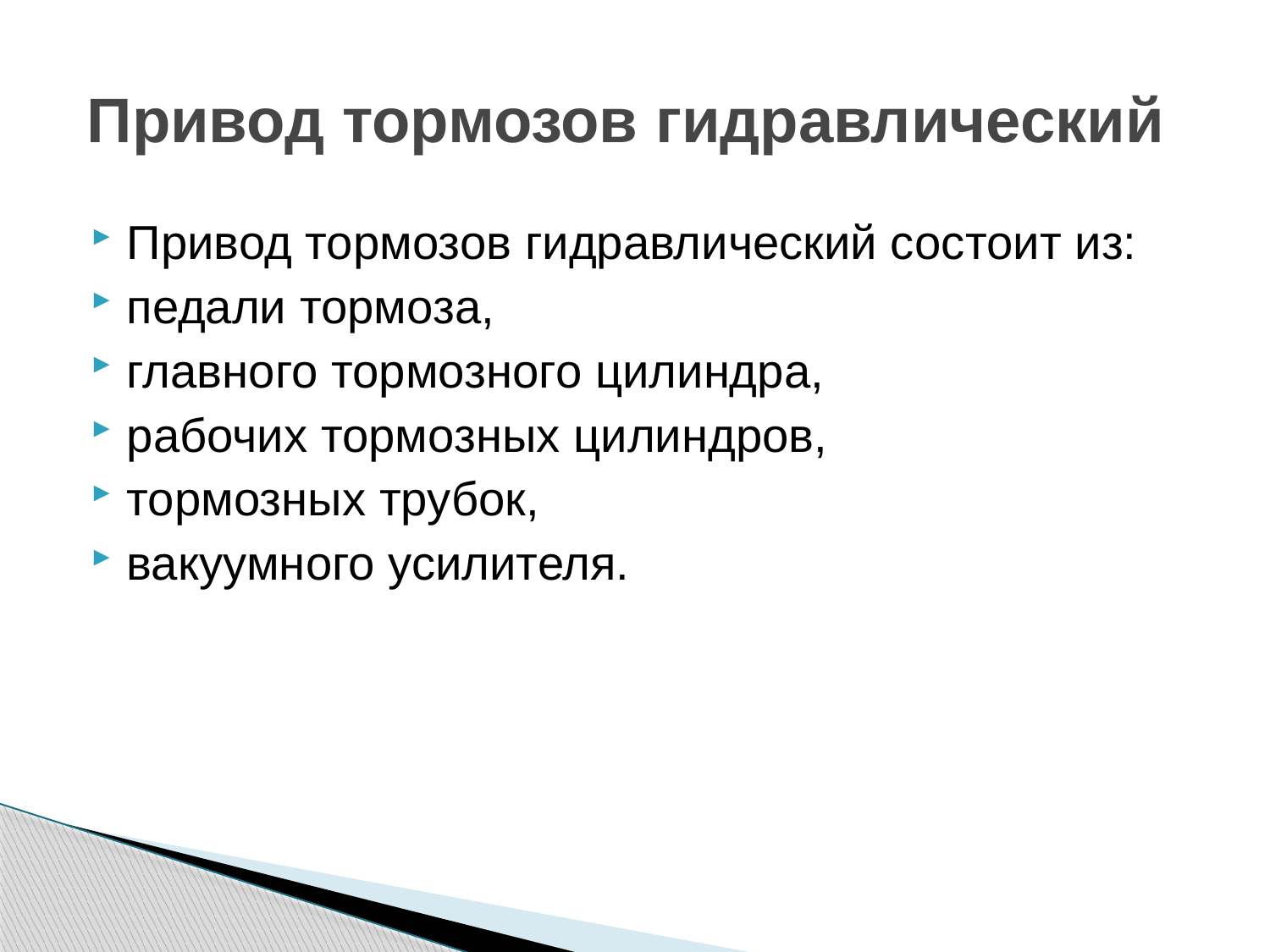

# Привод тормозов гидравлический
Привод тормозов гидравлический состоит из:
педали тормоза,
главного тормозного цилиндра,
рабочих тормозных цилиндров,
тормозных трубок,
вакуумного усилителя.